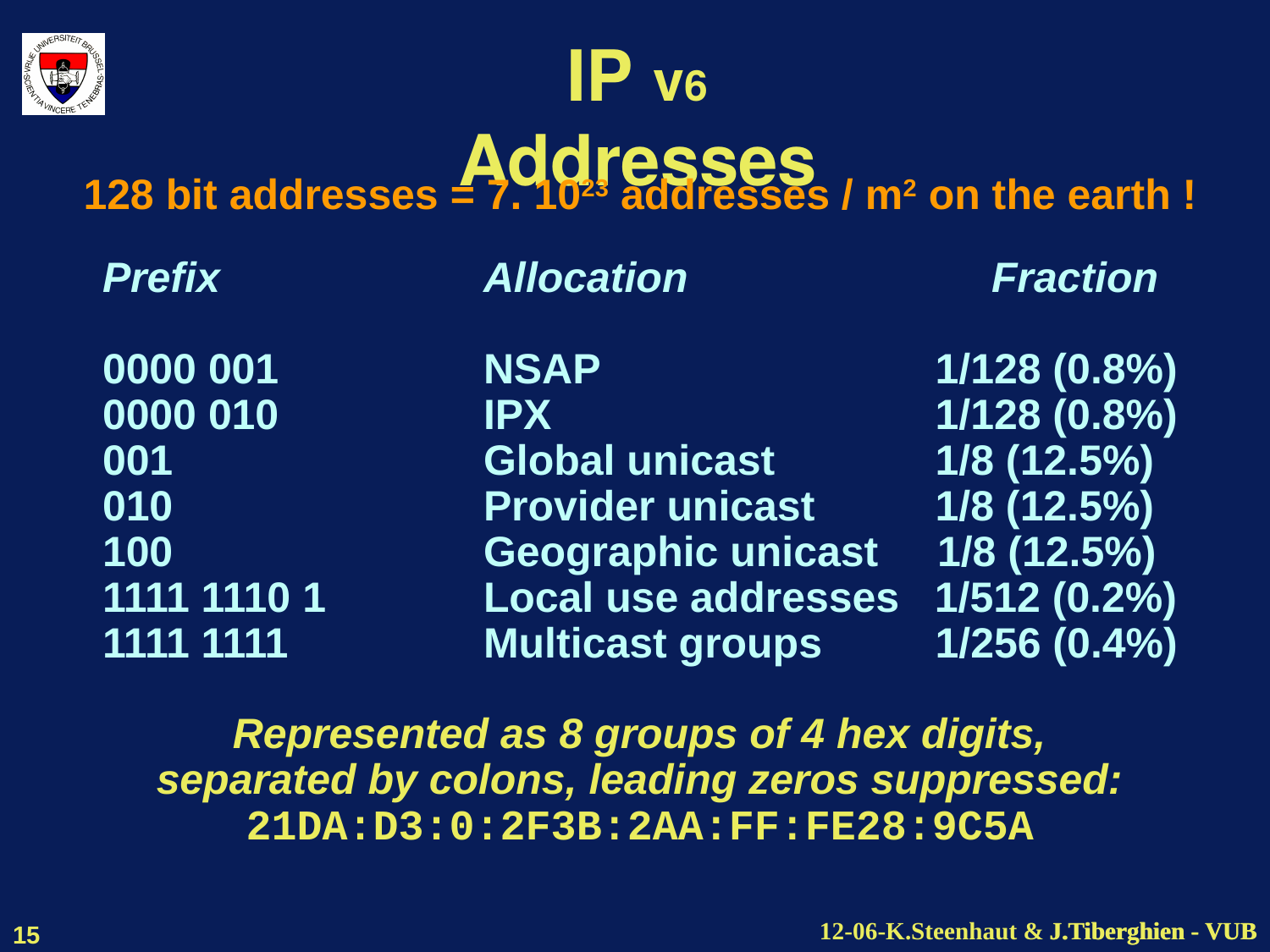

# IP v6 Addresses
128 bit addresses = 7. 1023 addresses / m2 on the earth !
Prefix			Allocation			Fraction

0000 001		NSAP 		      1/128 (0.8%)
0000 010		IPX			      1/128 (0.8%)
001			Global unicast	      1/8 (12.5%)
010			Provider unicast	      1/8 (12.5%)
100			Geographic unicast     1/8 (12.5%)
1111 1110 1		Local use addresses   1/512 (0.2%)
1111 1111		Multicast groups	      1/256 (0.4%)
Represented as 8 groups of 4 hex digits, separated by colons, leading zeros suppressed:
21DA:D3:0:2F3B:2AA:FF:FE28:9C5A
15